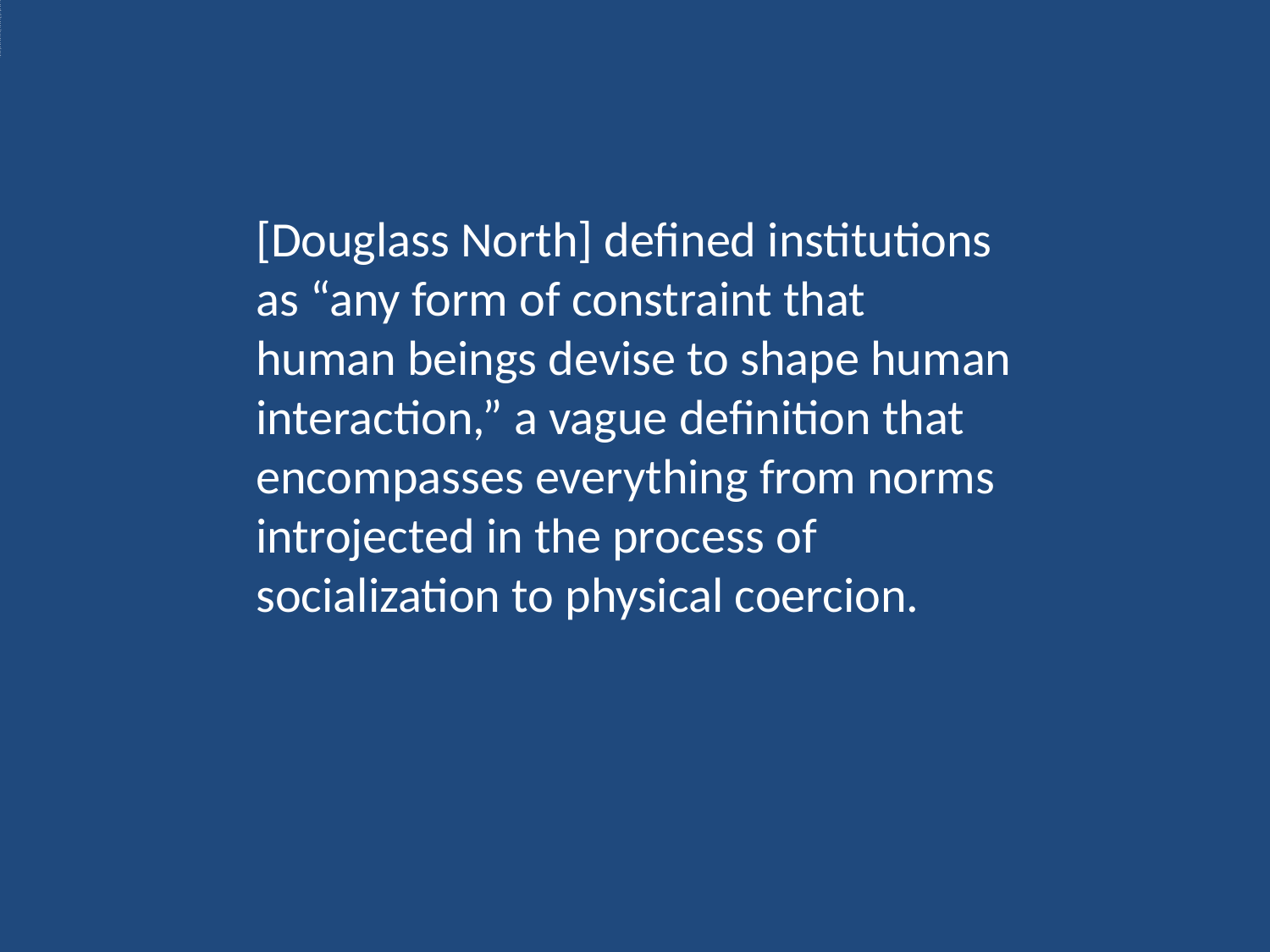

# [Douglass North] defined institutions as “any form of constraint that human b...
[Douglass North] defined institutions as “any form of constraint that human beings devise to shape human interaction,” a vague definition that encompasses everything from norms introjected in the process of socialization to physical coercion.